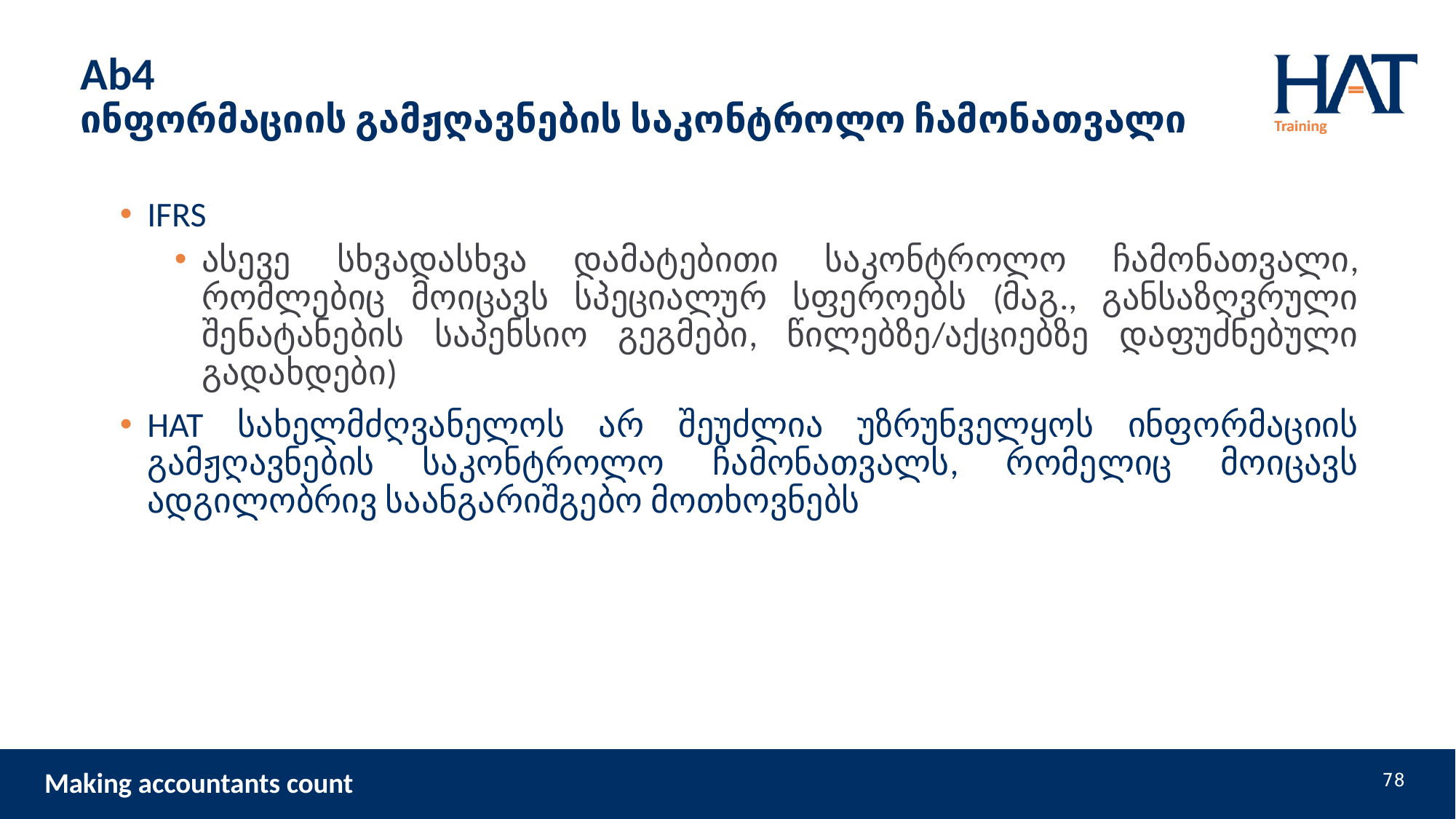

# Ab4 ინფორმაციის გამჟღავნების საკონტროლო ჩამონათვალი
IFRS
ასევე სხვადასხვა დამატებითი საკონტროლო ჩამონათვალი, რომლებიც მოიცავს სპეციალურ სფეროებს (მაგ., განსაზღვრული შენატანების საპენსიო გეგმები, წილებზე/აქციებზე დაფუძნებული გადახდები)
HAT სახელმძღვანელოს არ შეუძლია უზრუნველყოს ინფორმაციის გამჟღავნების საკონტროლო ჩამონათვალს, რომელიც მოიცავს ადგილობრივ საანგარიშგებო მოთხოვნებს
78